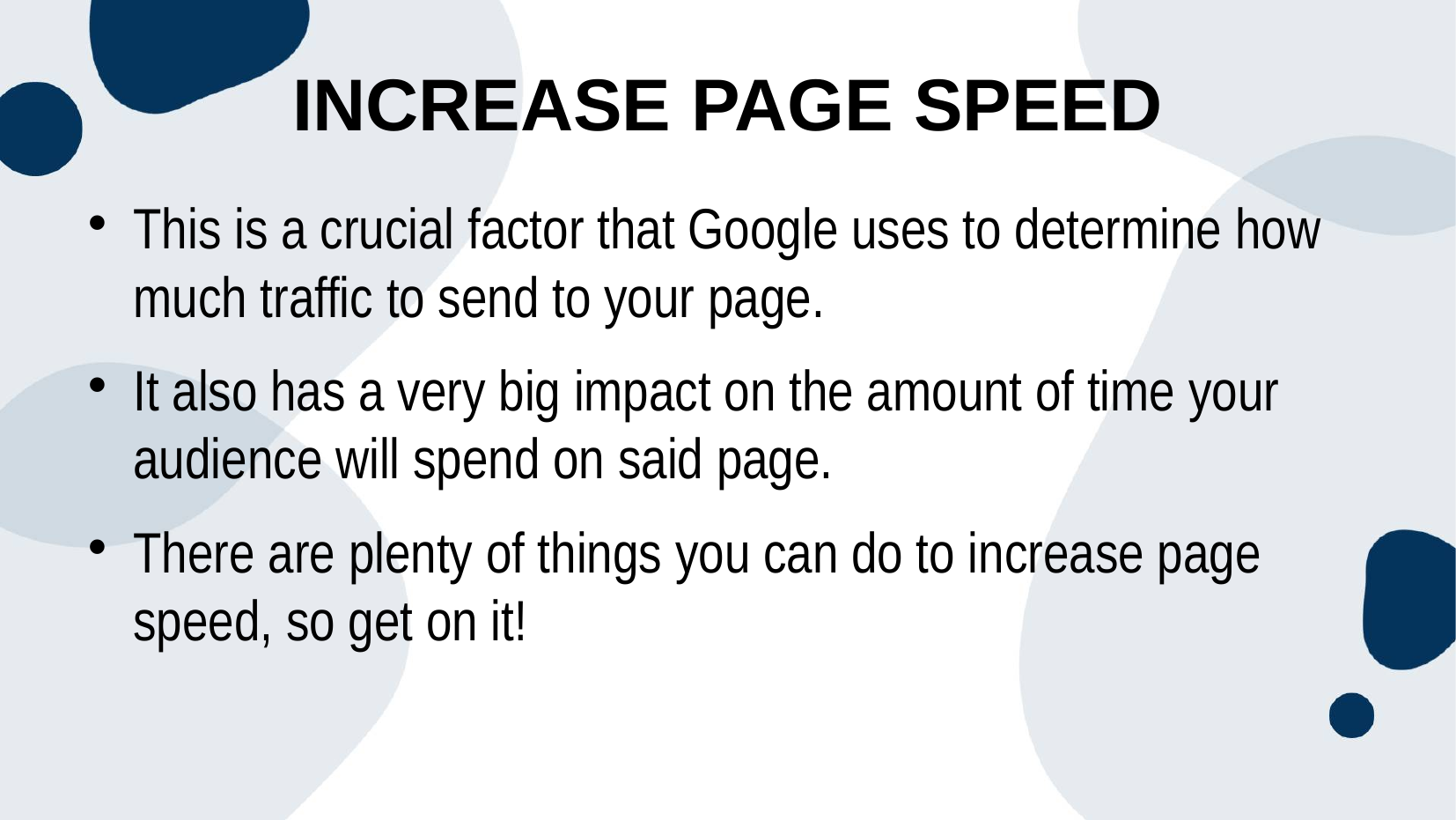

Increase Page Speed
This is a crucial factor that Google uses to determine how much traffic to send to your page.
It also has a very big impact on the amount of time your audience will spend on said page.
There are plenty of things you can do to increase page speed, so get on it!